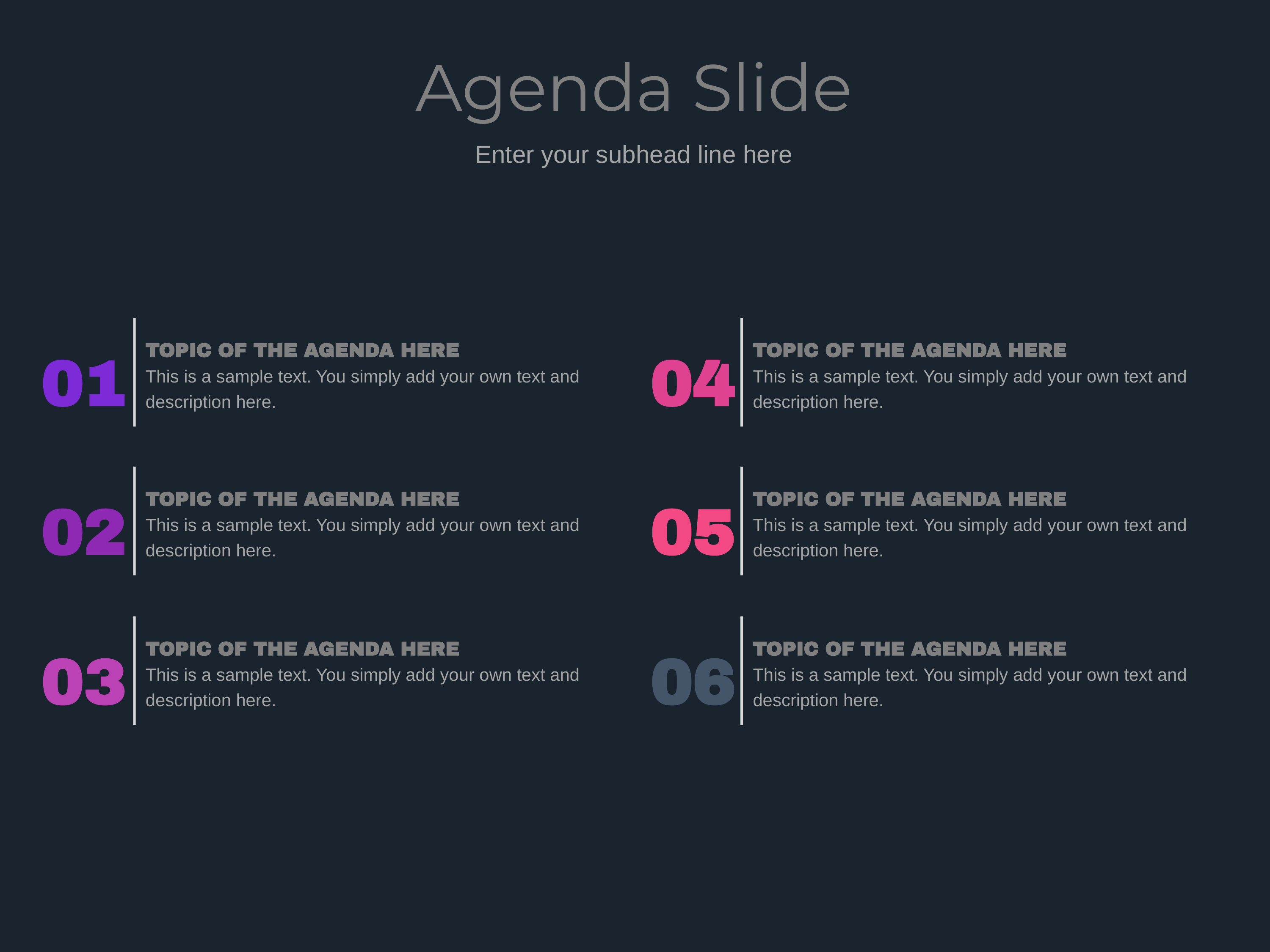

# Agenda Slide
Enter your subhead line here

01
04
TOPIC OF THE AGENDA HERE
This is a sample text. You simply add your own text and description here.
TOPIC OF THE AGENDA HERE
This is a sample text. You simply add your own text and description here.

02
05
TOPIC OF THE AGENDA HERE
This is a sample text. You simply add your own text and description here.
TOPIC OF THE AGENDA HERE
This is a sample text. You simply add your own text and description here.

03
06
TOPIC OF THE AGENDA HERE
This is a sample text. You simply add your own text and description here.
TOPIC OF THE AGENDA HERE
This is a sample text. You simply add your own text and description here.